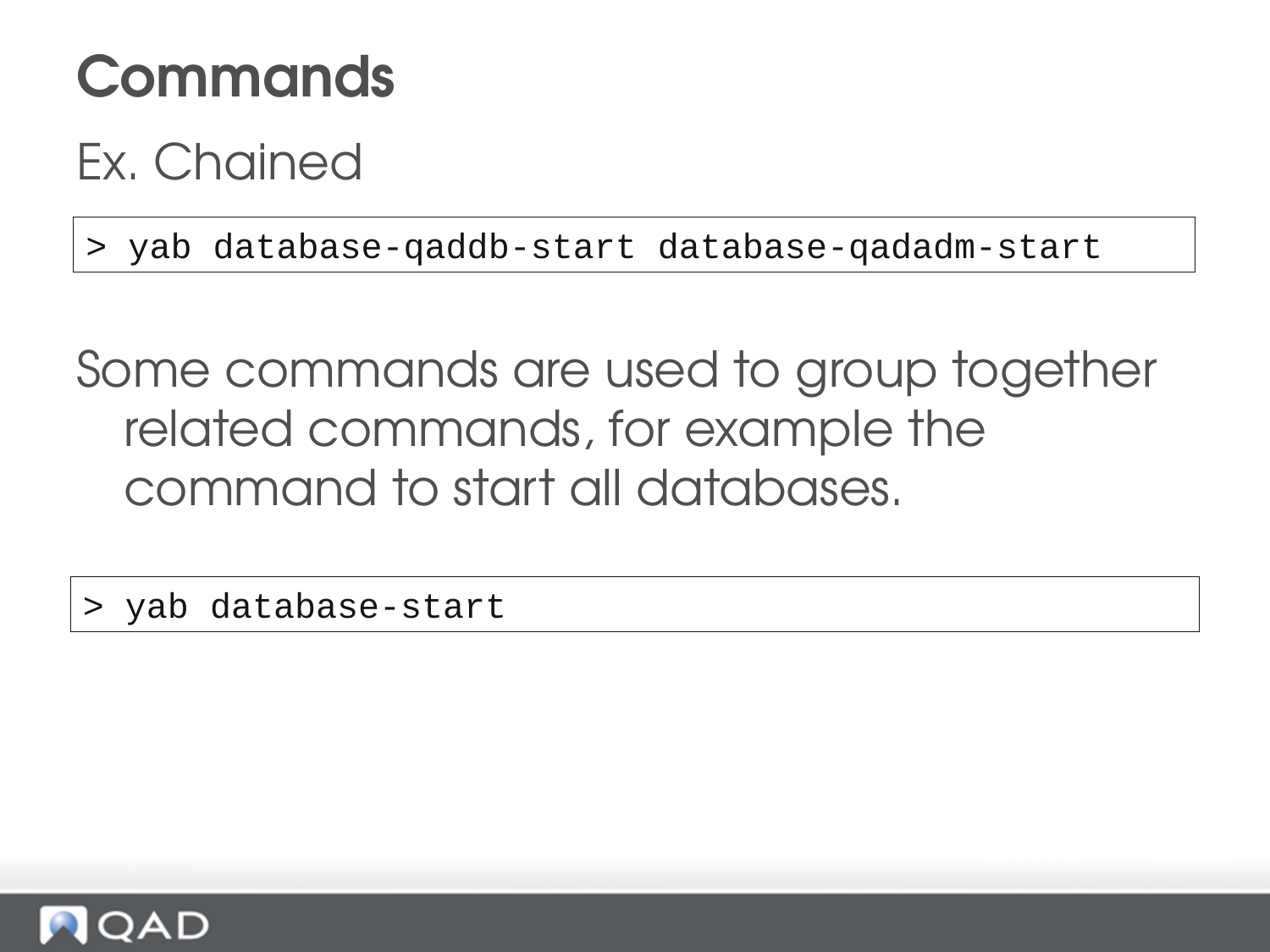

# Commands
Ex. Chained

Some commands are used to group together related commands, for example the command to start all databases.
> yab database-qaddb-start database-qadadm-start
> yab database-start